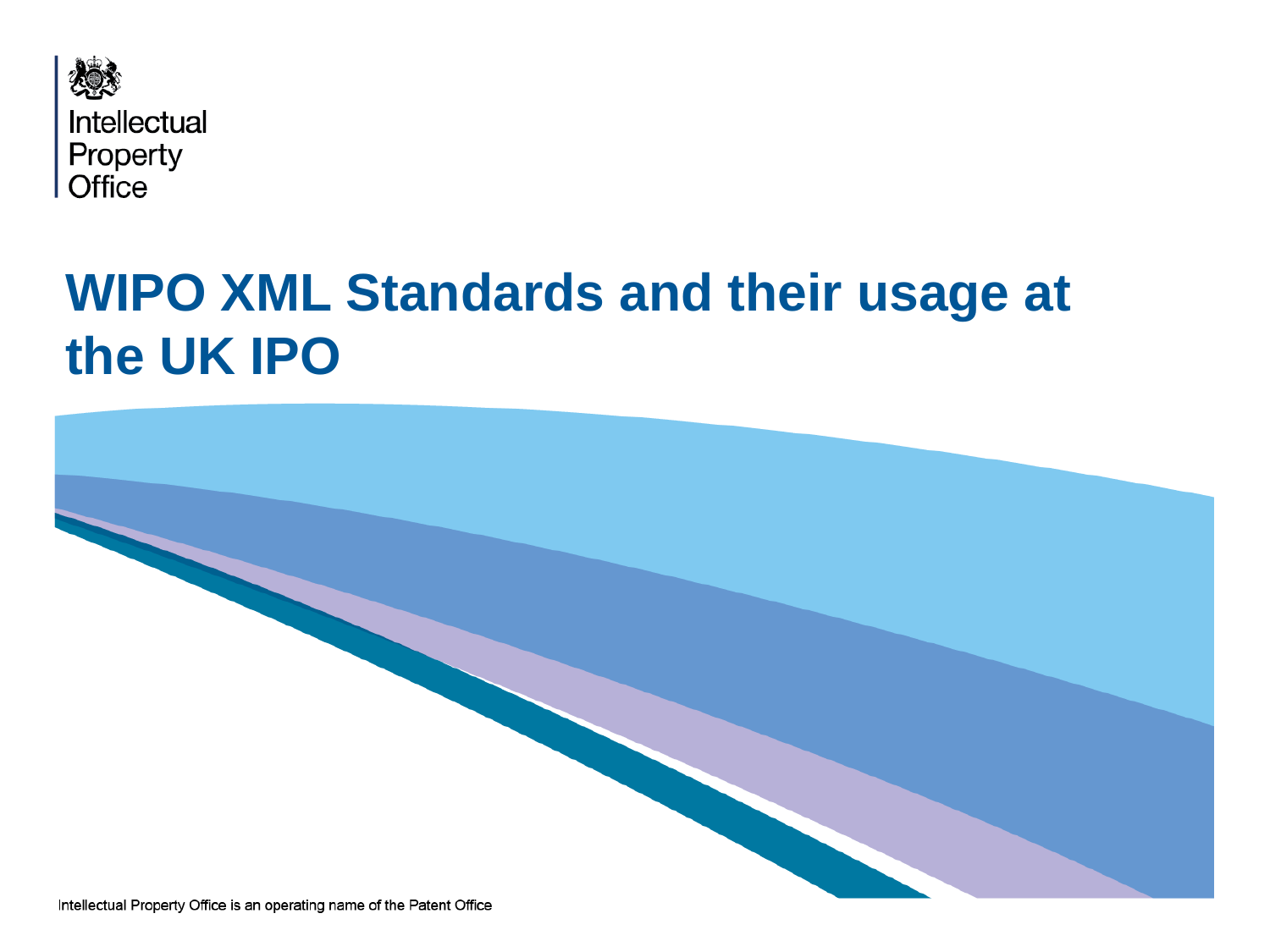

# WIPO XML Standards and their usage at the UK IPO